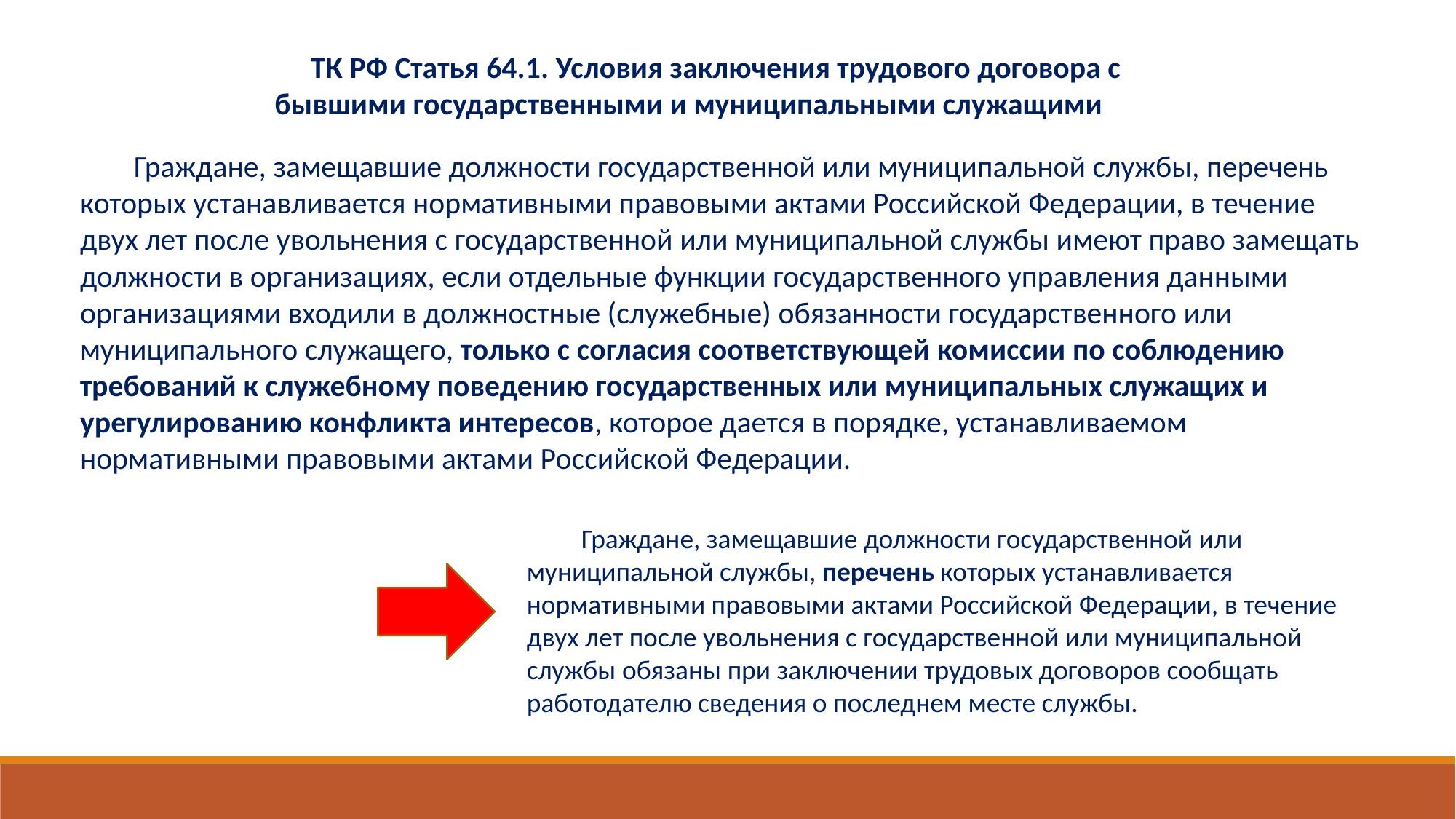

ТК РФ Статья 64.1. Условия заключения трудового договора с бывшими государственными и муниципальными служащими
Граждане, замещавшие должности государственной или муниципальной службы, перечень которых устанавливается нормативными правовыми актами Российской Федерации, в течение двух лет после увольнения с государственной или муниципальной службы имеют право замещать должности в организациях, если отдельные функции государственного управления данными организациями входили в должностные (служебные) обязанности государственного или муниципального служащего, только с согласия соответствующей комиссии по соблюдению требований к служебному поведению государственных или муниципальных служащих и урегулированию конфликта интересов, которое дается в порядке, устанавливаемом нормативными правовыми актами Российской Федерации.
Граждане, замещавшие должности государственной или муниципальной службы, перечень которых устанавливается нормативными правовыми актами Российской Федерации, в течение двух лет после увольнения с государственной или муниципальной службы обязаны при заключении трудовых договоров сообщать работодателю сведения о последнем месте службы.